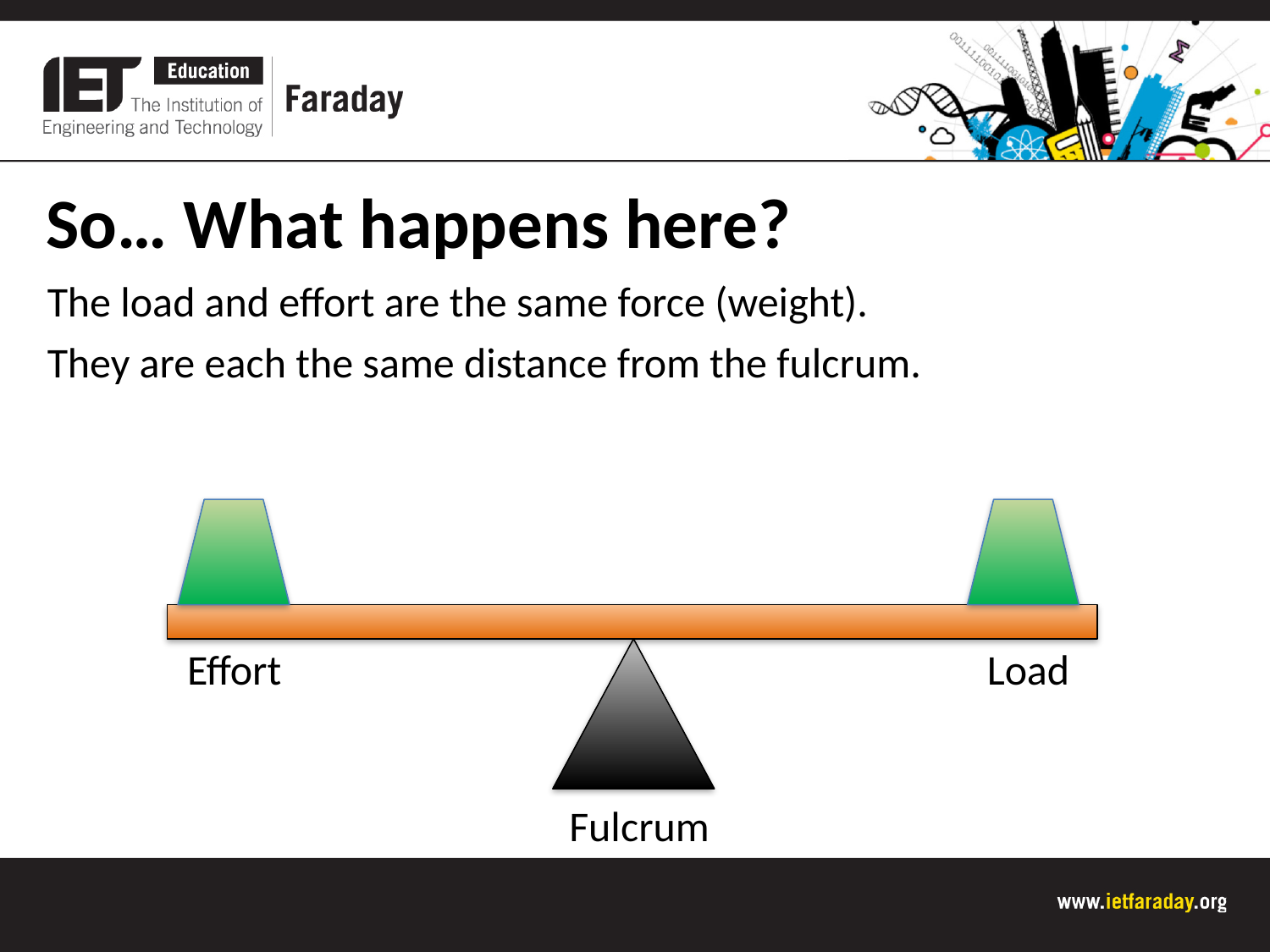

So… What happens here?
The load and effort are the same force (weight).
They are each the same distance from the fulcrum.

Load
Effort

Fulcrum